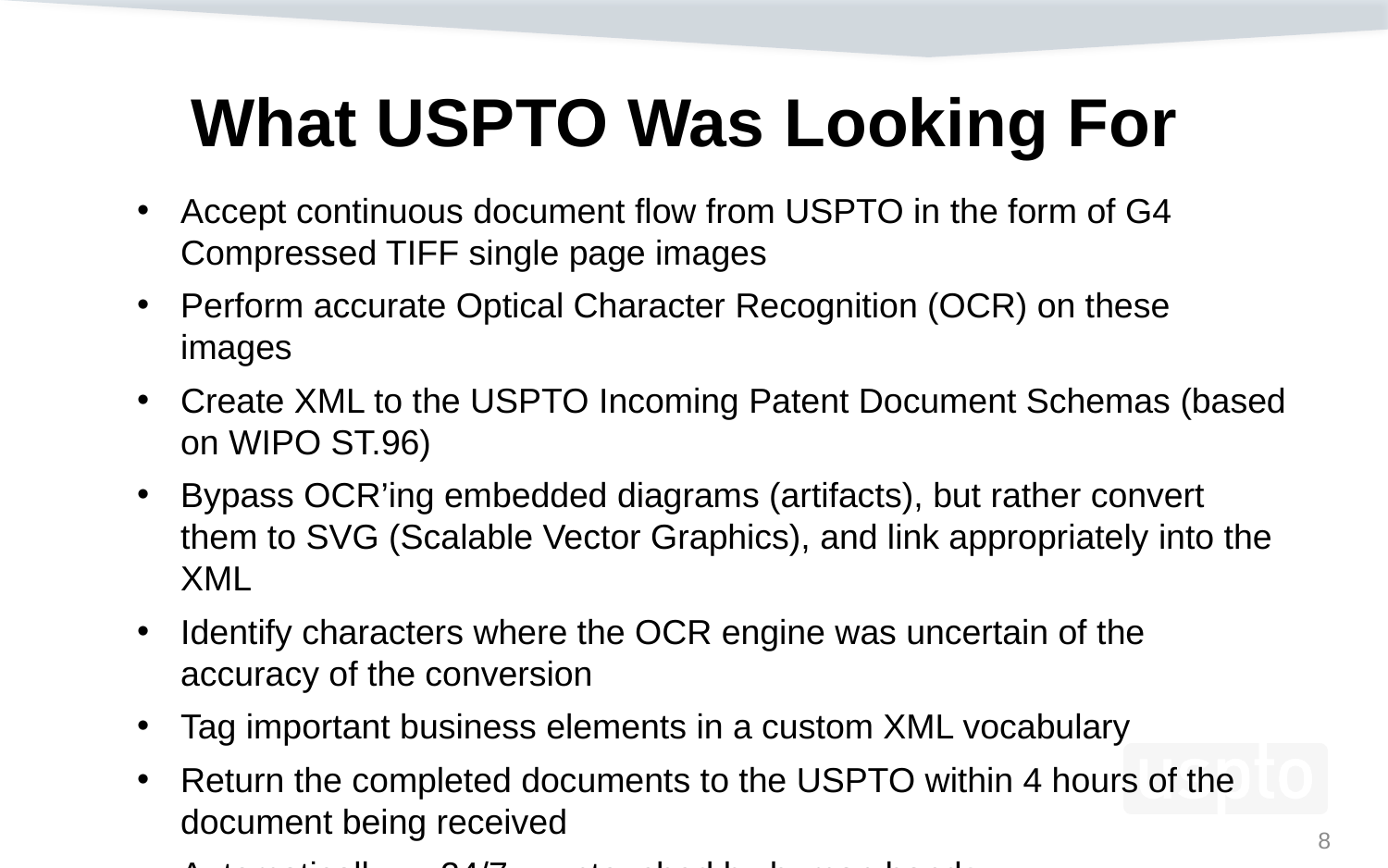

# What USPTO Was Looking For
Accept continuous document flow from USPTO in the form of G4 Compressed TIFF single page images
Perform accurate Optical Character Recognition (OCR) on these images
Create XML to the USPTO Incoming Patent Document Schemas (based on WIPO ST.96)
Bypass OCR’ing embedded diagrams (artifacts), but rather convert them to SVG (Scalable Vector Graphics), and link appropriately into the XML
Identify characters where the OCR engine was uncertain of the accuracy of the conversion
Tag important business elements in a custom XML vocabulary
Return the completed documents to the USPTO within 4 hours of the document being received
Automatically … 24/7 …untouched by human hands
8